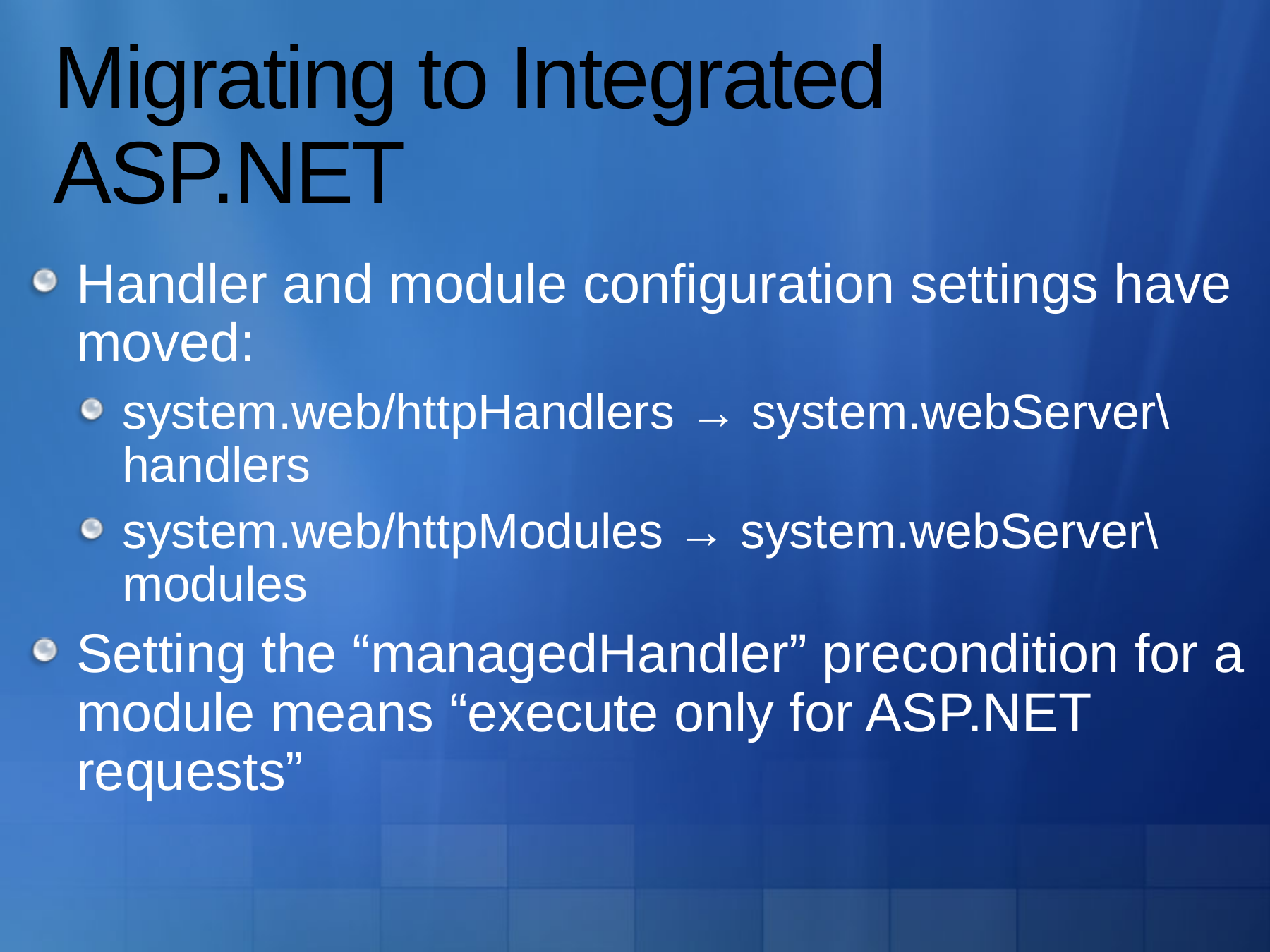

# Migrating to Integrated ASP.NET
Handler and module configuration settings have moved:
system.web/httpHandlers → system.webServer\handlers
system.web/httpModules → system.webServer\modules
Setting the “managedHandler” precondition for a module means “execute only for ASP.NET requests”